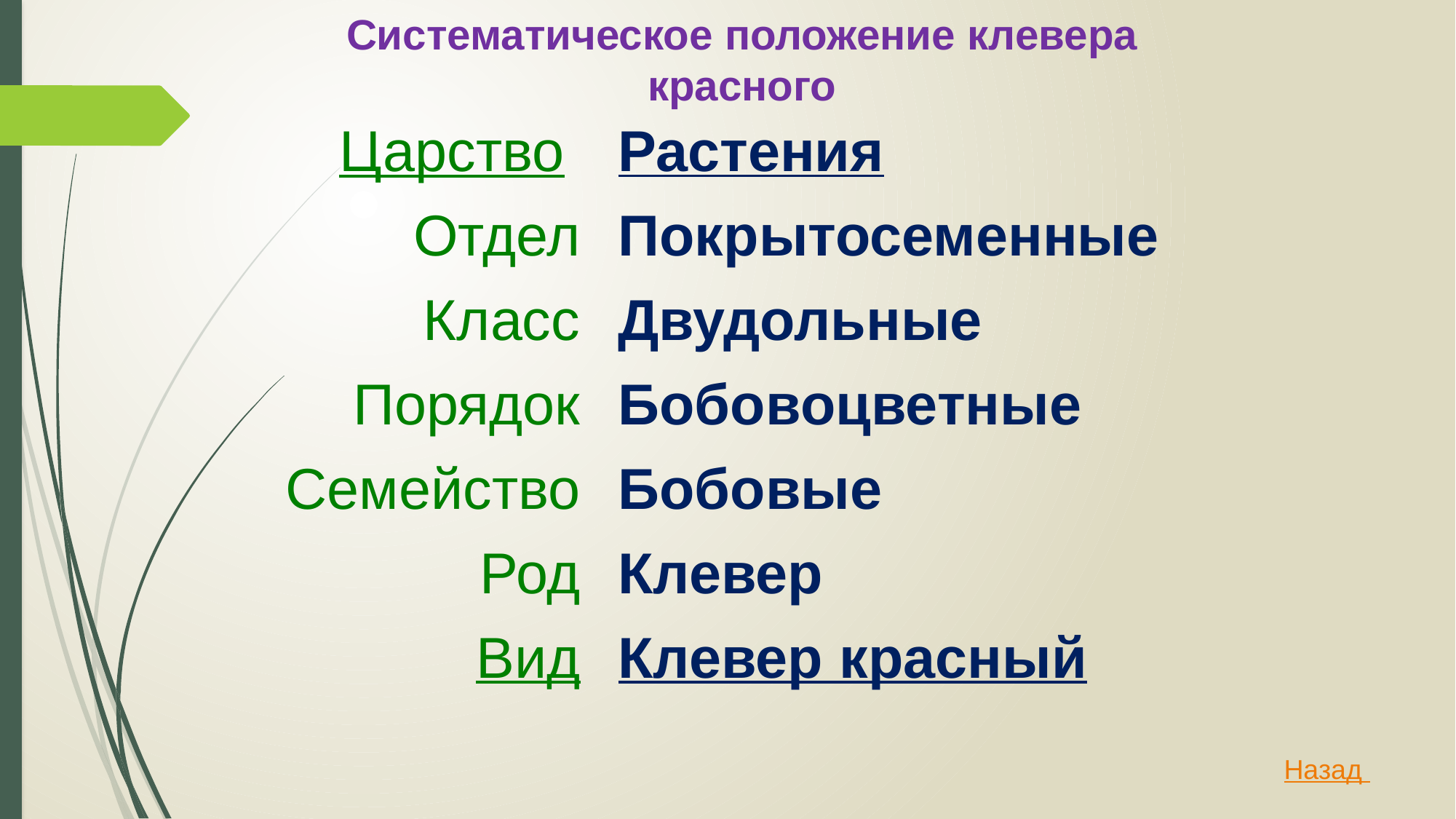

# Систематическое положение клевера красного
Царство
Отдел
Класс
Порядок
Семейство
Род
Вид

Растения
Покрытосеменные
Двудольные
Бобовоцветные
Бобовые
Клевер
Клевер красный
Назад